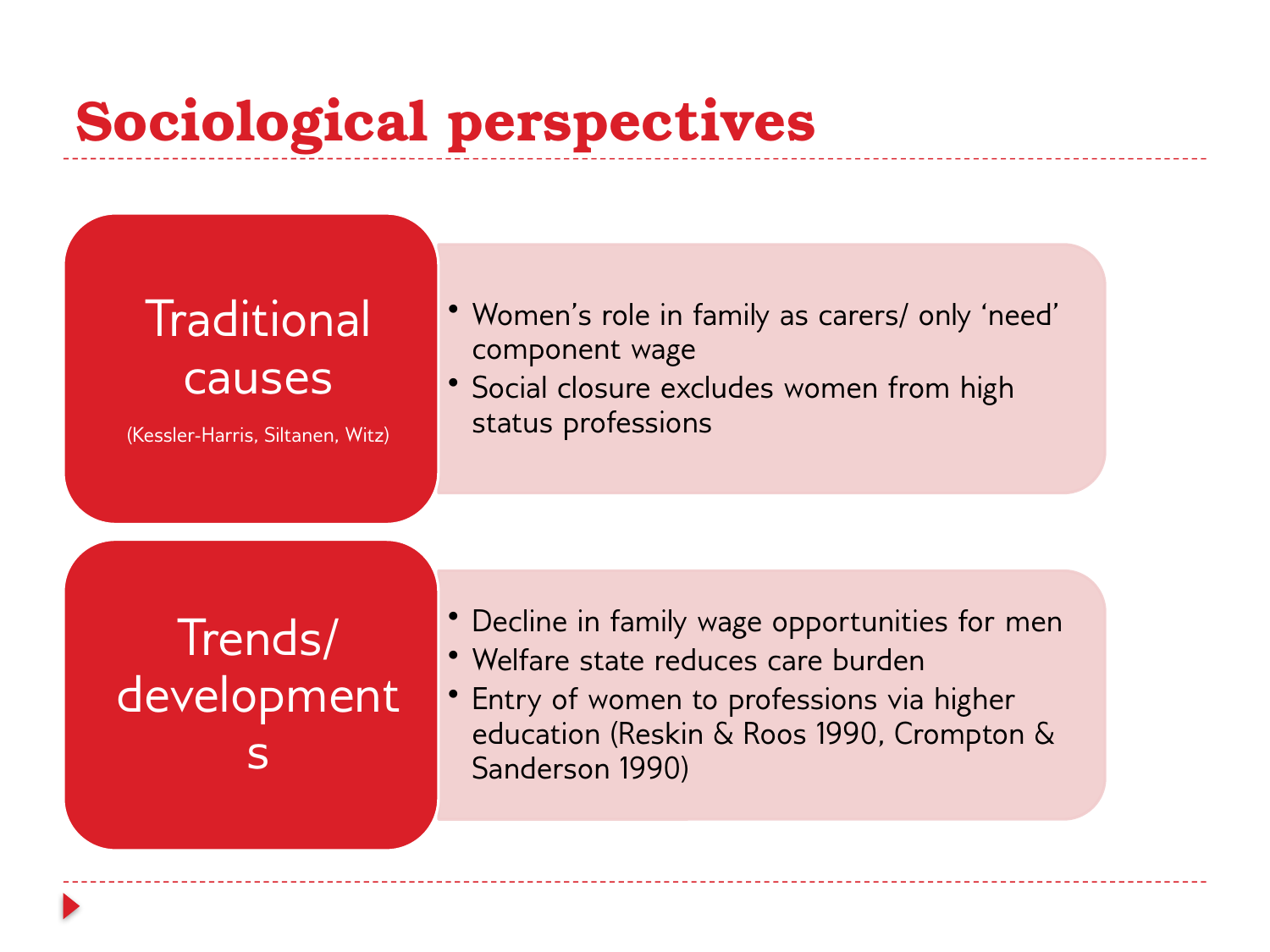

# Sociological perspectives
Women’s role in family as carers/ only ‘need’ component wage
Social closure excludes women from high status professions
Traditional causes
(Kessler-Harris, Siltanen, Witz)
Decline in family wage opportunities for men
Welfare state reduces care burden
Entry of women to professions via higher education (Reskin & Roos 1990, Crompton & Sanderson 1990)
Trends/ developments